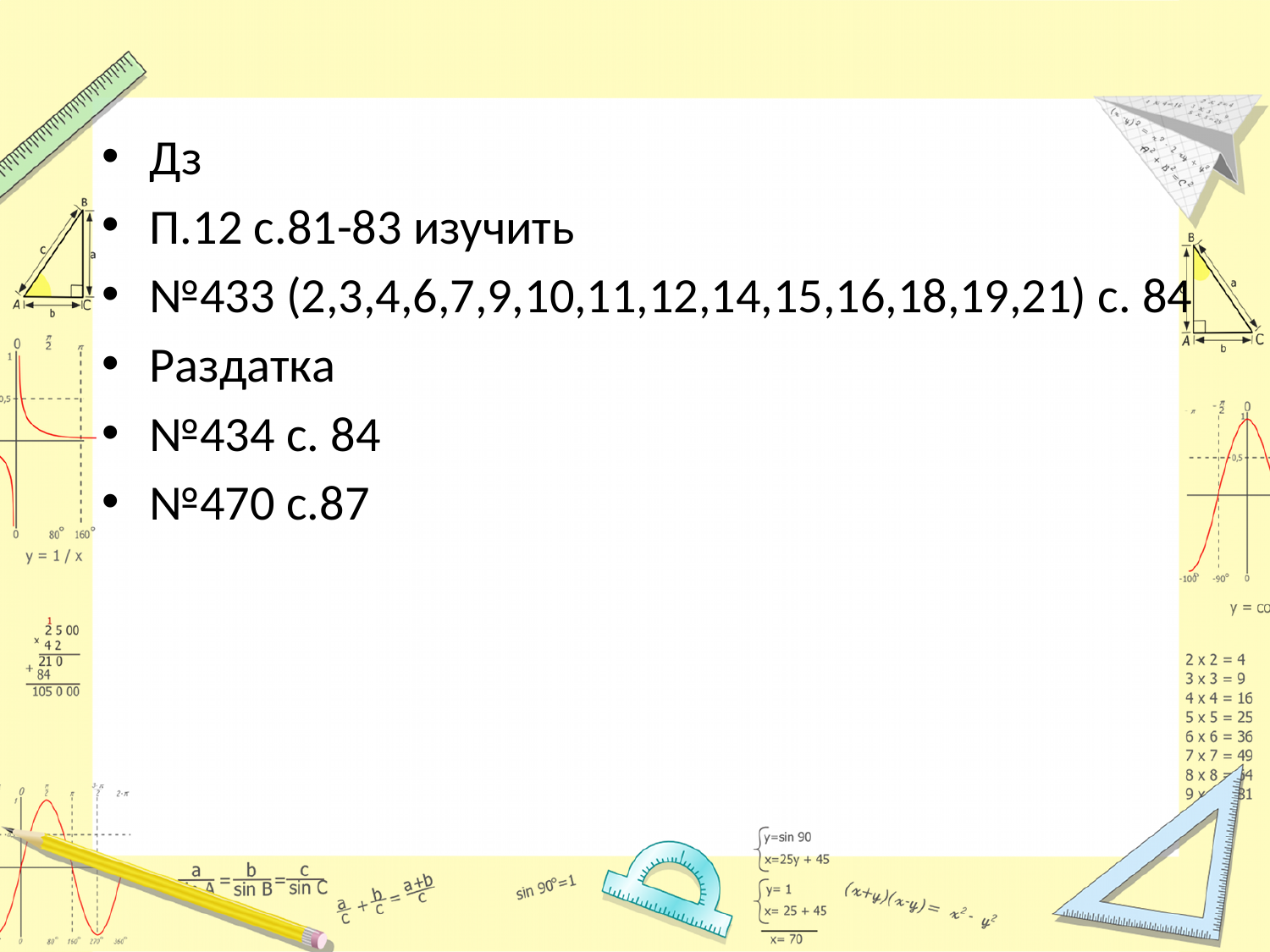

#
Дз
П.12 с.81-83 изучить
№433 (2,3,4,6,7,9,10,11,12,14,15,16,18,19,21) с. 84
Раздатка
№434 с. 84
№470 с.87